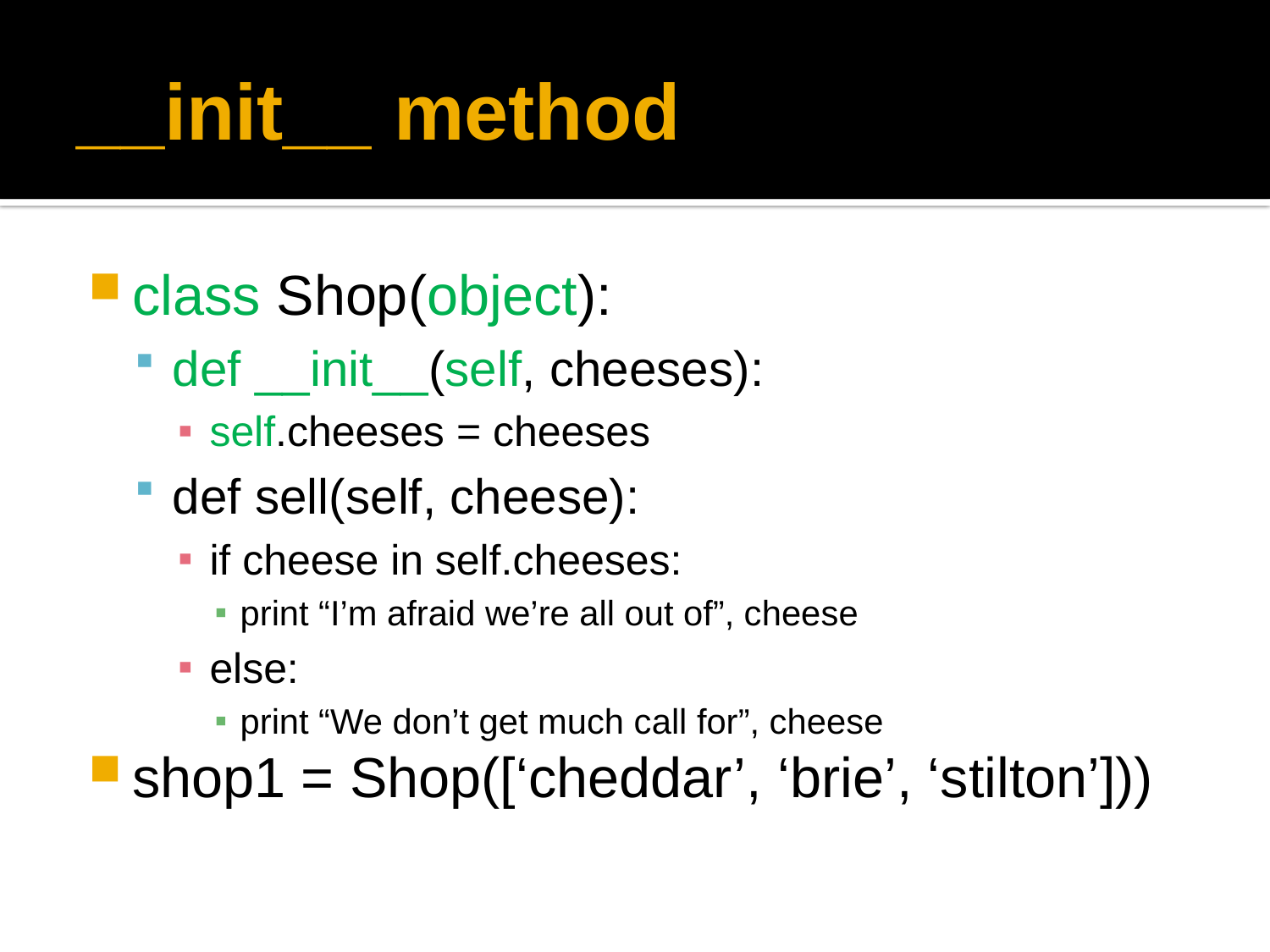

# __init__ method
class Shop(object):
def __init__(self, cheeses):
self.cheeses = cheeses
def sell(self, cheese):
if cheese in self.cheeses:
print “I’m afraid we’re all out of”, cheese
else:
print “We don’t get much call for”, cheese
shop1 = Shop([‘cheddar’, ‘brie’, ‘stilton’]))